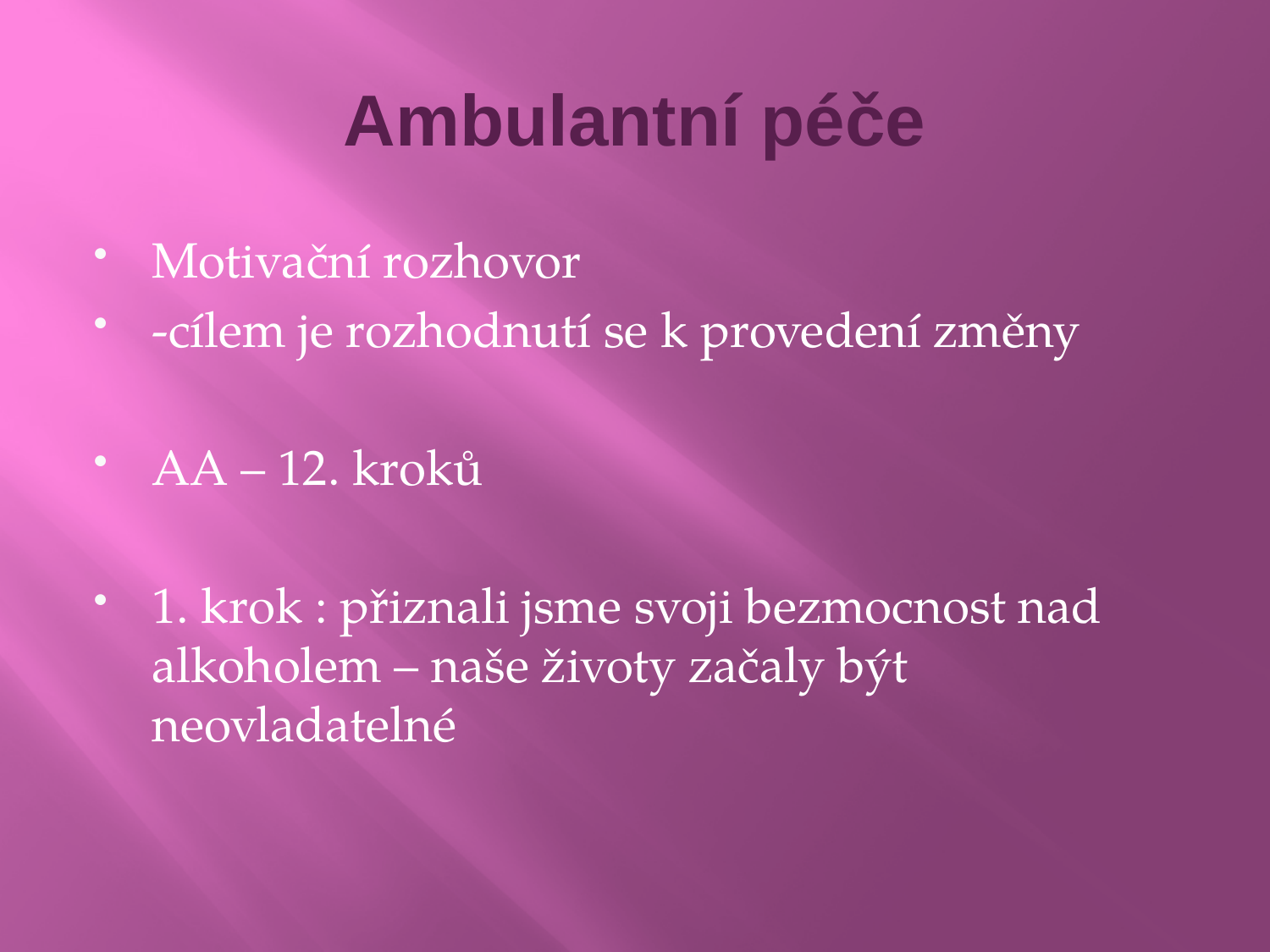

# Ambulantní péče
Motivační rozhovor
-cílem je rozhodnutí se k provedení změny

AA – 12. kroků

1. krok : přiznali jsme svoji bezmocnost nad alkoholem – naše životy začaly být neovladatelné